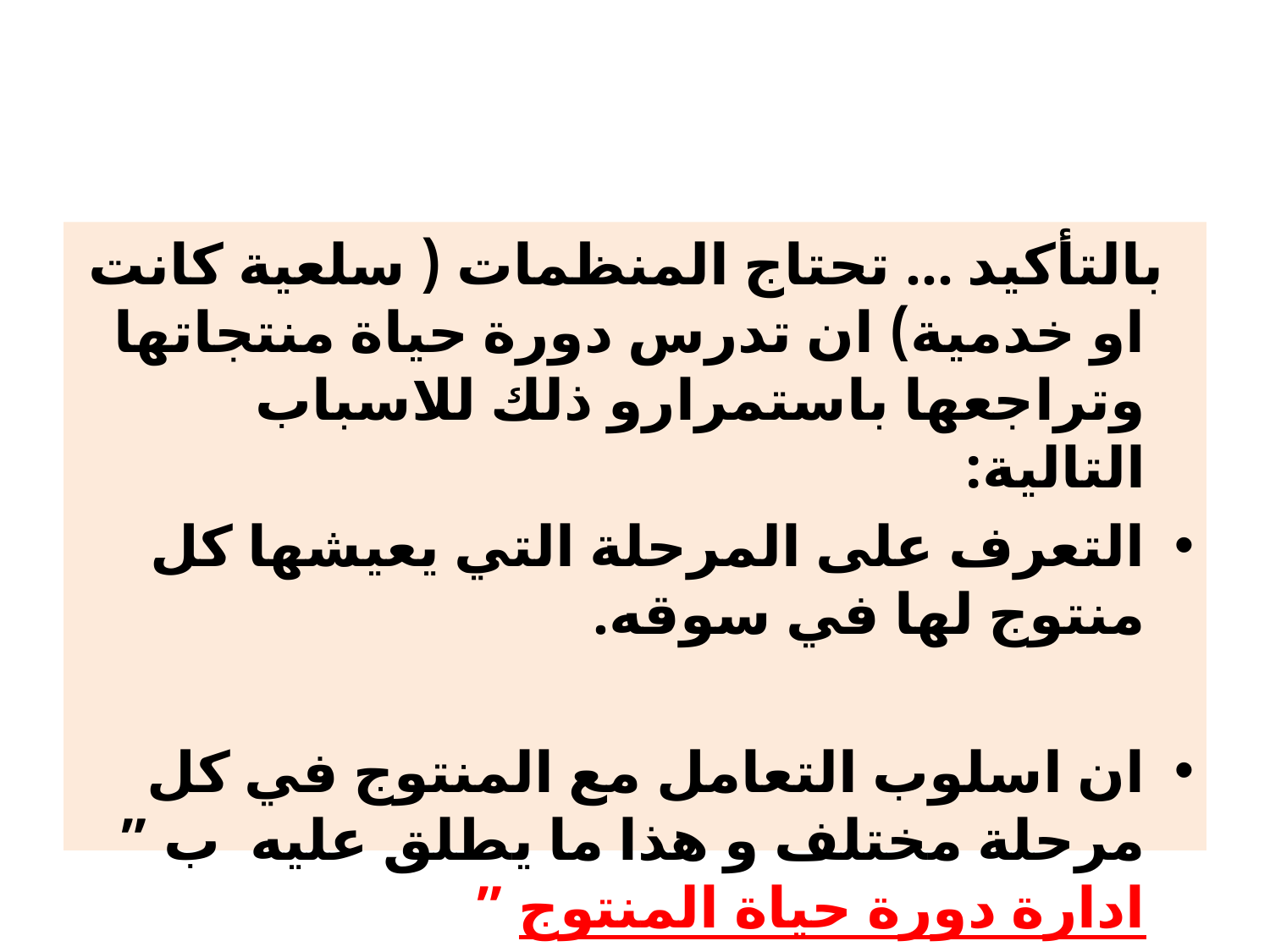

#
  بالتأكيد ... تحتاج المنظمات ( سلعية كانت او خدمية) ان تدرس دورة حياة منتجاتها وتراجعها باستمرارو ذلك للاسباب التالية:
التعرف على المرحلة التي يعيشها كل منتوج لها في سوقه.

ان اسلوب التعامل مع المنتوج في كل مرحلة مختلف و هذا ما يطلق عليه  ب ” ادارة دورة حياة المنتوج ”